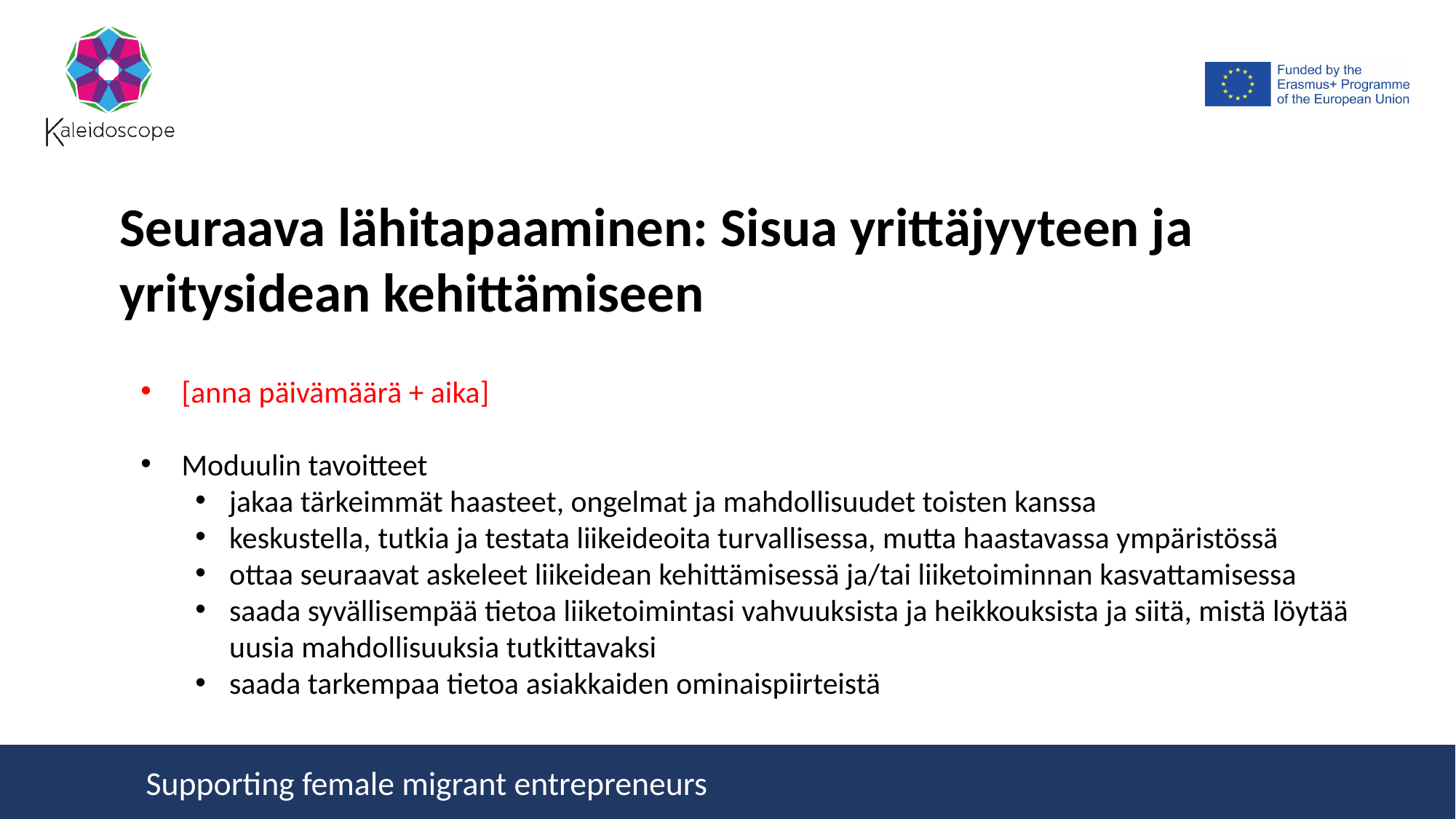

21
Seuraava lähitapaaminen: Sisua yrittäjyyteen ja yritysidean kehittämiseen
[anna päivämäärä + aika]

Moduulin tavoitteet
jakaa tärkeimmät haasteet, ongelmat ja mahdollisuudet toisten kanssa
keskustella, tutkia ja testata liikeideoita turvallisessa, mutta haastavassa ympäristössä
ottaa seuraavat askeleet liikeidean kehittämisessä ja/tai liiketoiminnan kasvattamisessa
saada syvällisempää tietoa liiketoimintasi vahvuuksista ja heikkouksista ja siitä, mistä löytää uusia mahdollisuuksia tutkittavaksi
saada tarkempaa tietoa asiakkaiden ominaispiirteistä